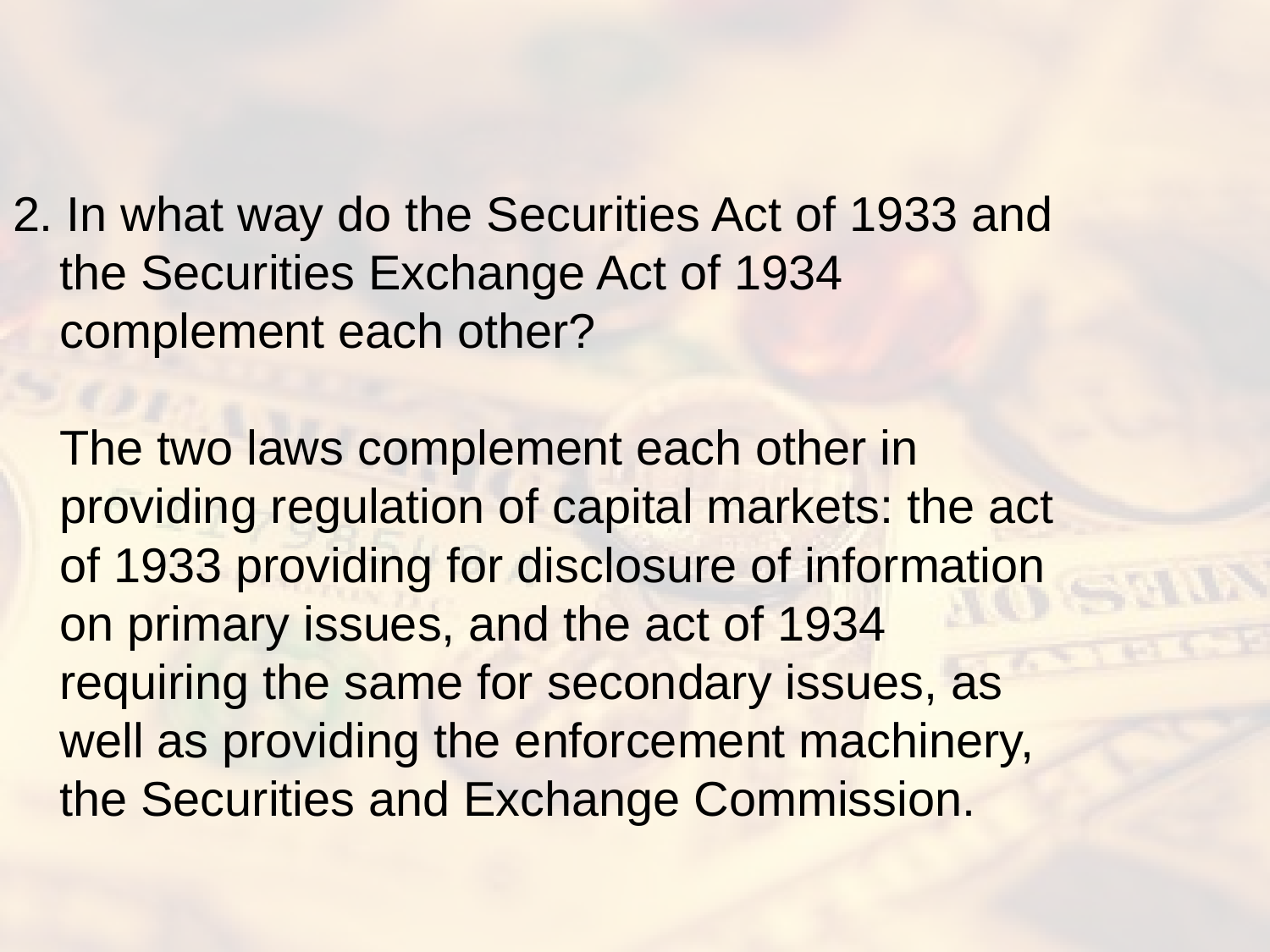

#
2. In what way do the Securities Act of 1933 and the Securities Exchange Act of 1934 complement each other?
The two laws complement each other in providing regulation of capital markets: the act of 1933 providing for disclosure of information on primary issues, and the act of 1934 requiring the same for secondary issues, as well as providing the enforcement machinery, the Securities and Exchange Commission.